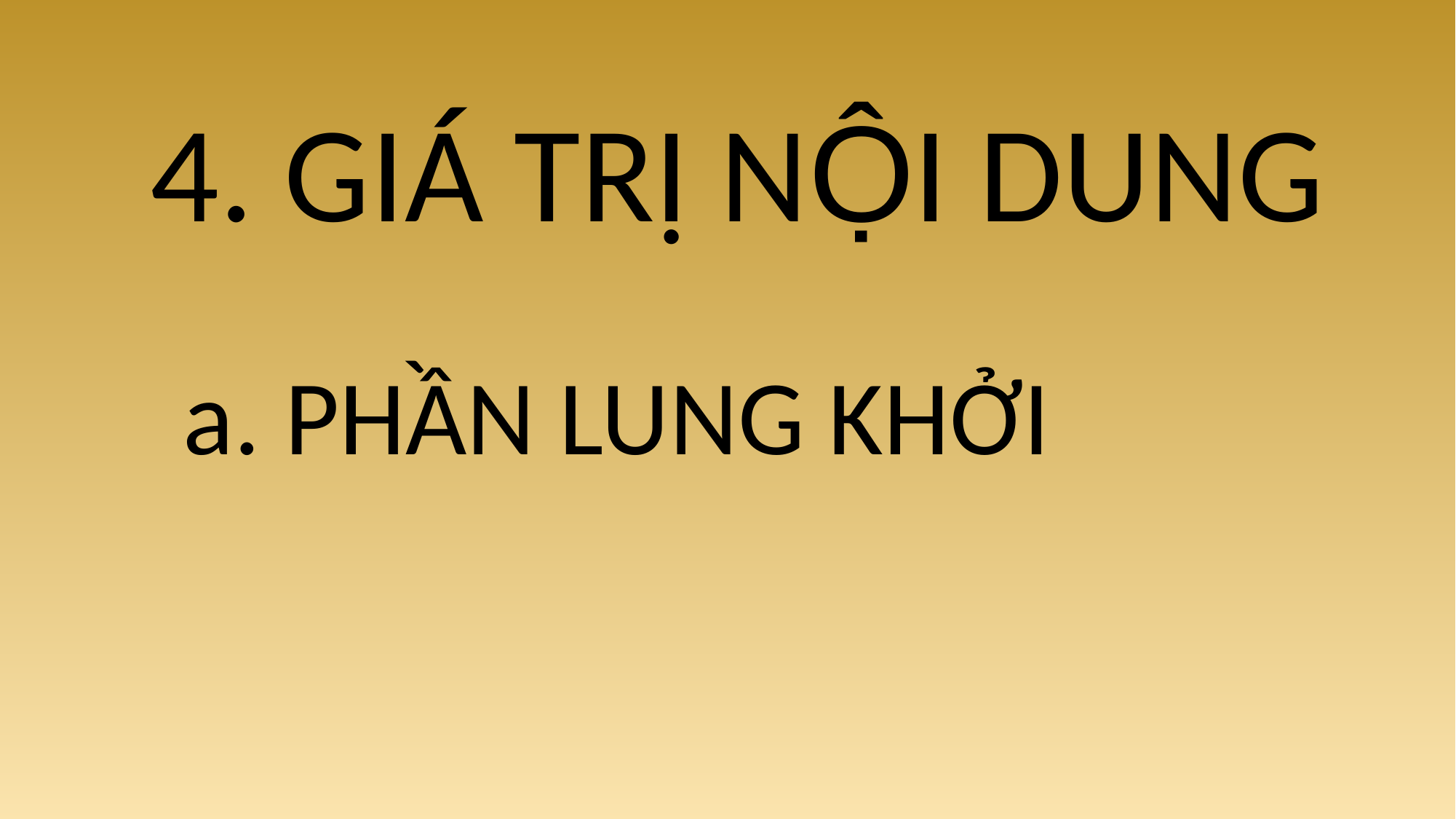

# 4. GIÁ TRỊ NỘI DUNG
a. PHẦN LUNG KHỞI